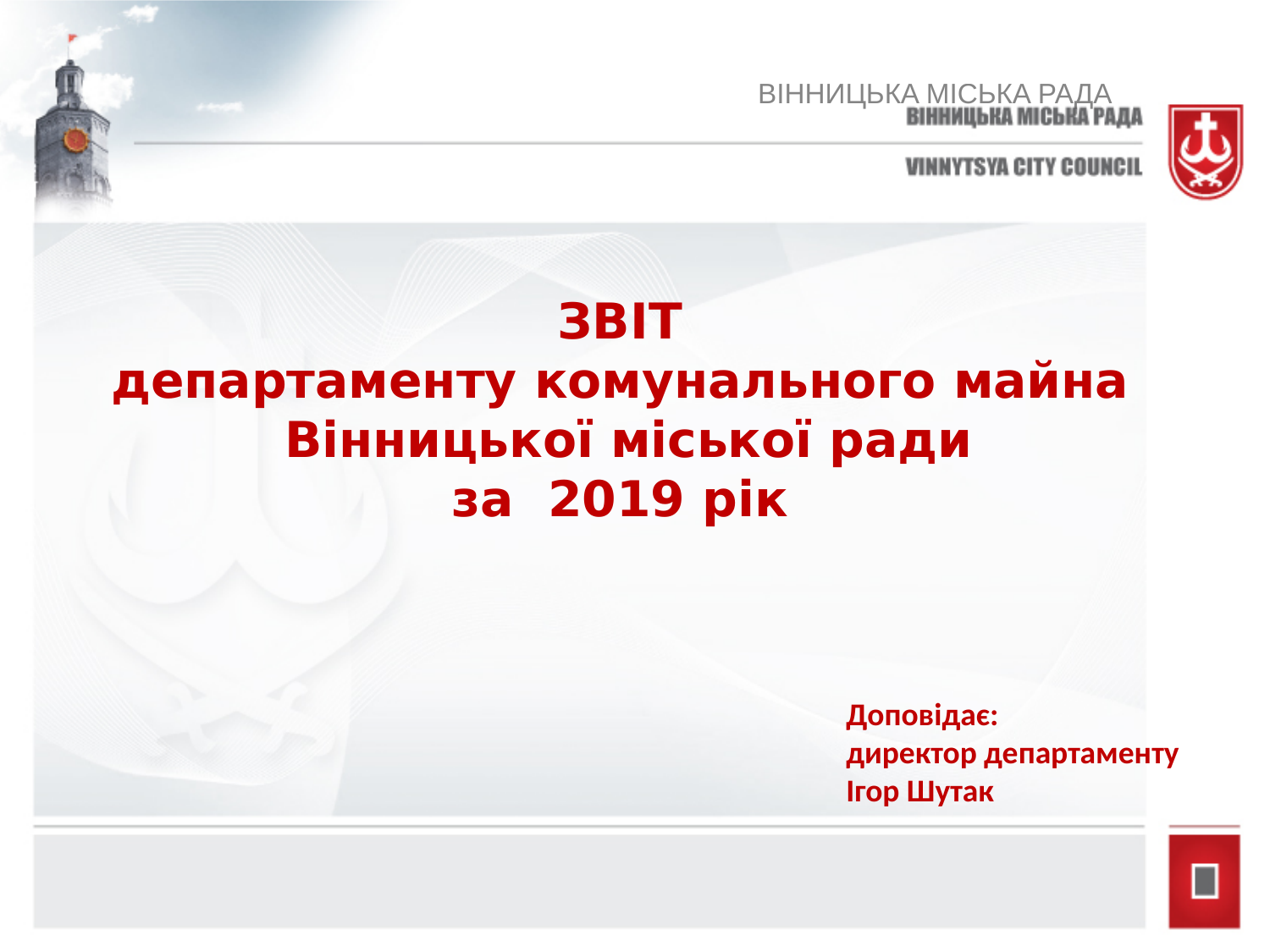

ВІННИЦЬКА МІСЬКА РАДА

ЗВІТ
департаменту комунального майна
 Вінницької міської ради
за  2019 рік
Доповідає:
директор департаменту
Ігор Шутак